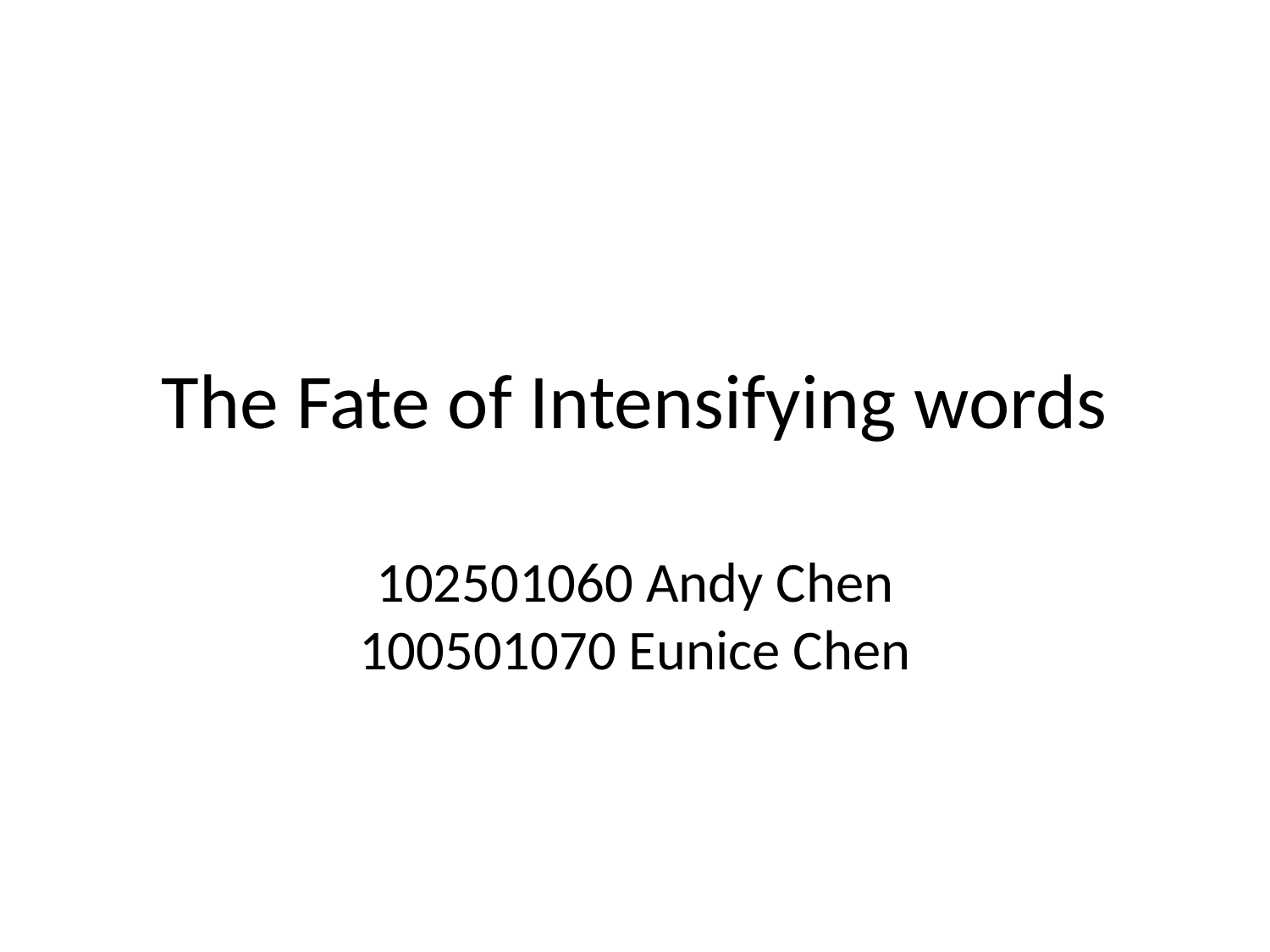

# The Fate of Intensifying words
102501060 Andy Chen
100501070 Eunice Chen